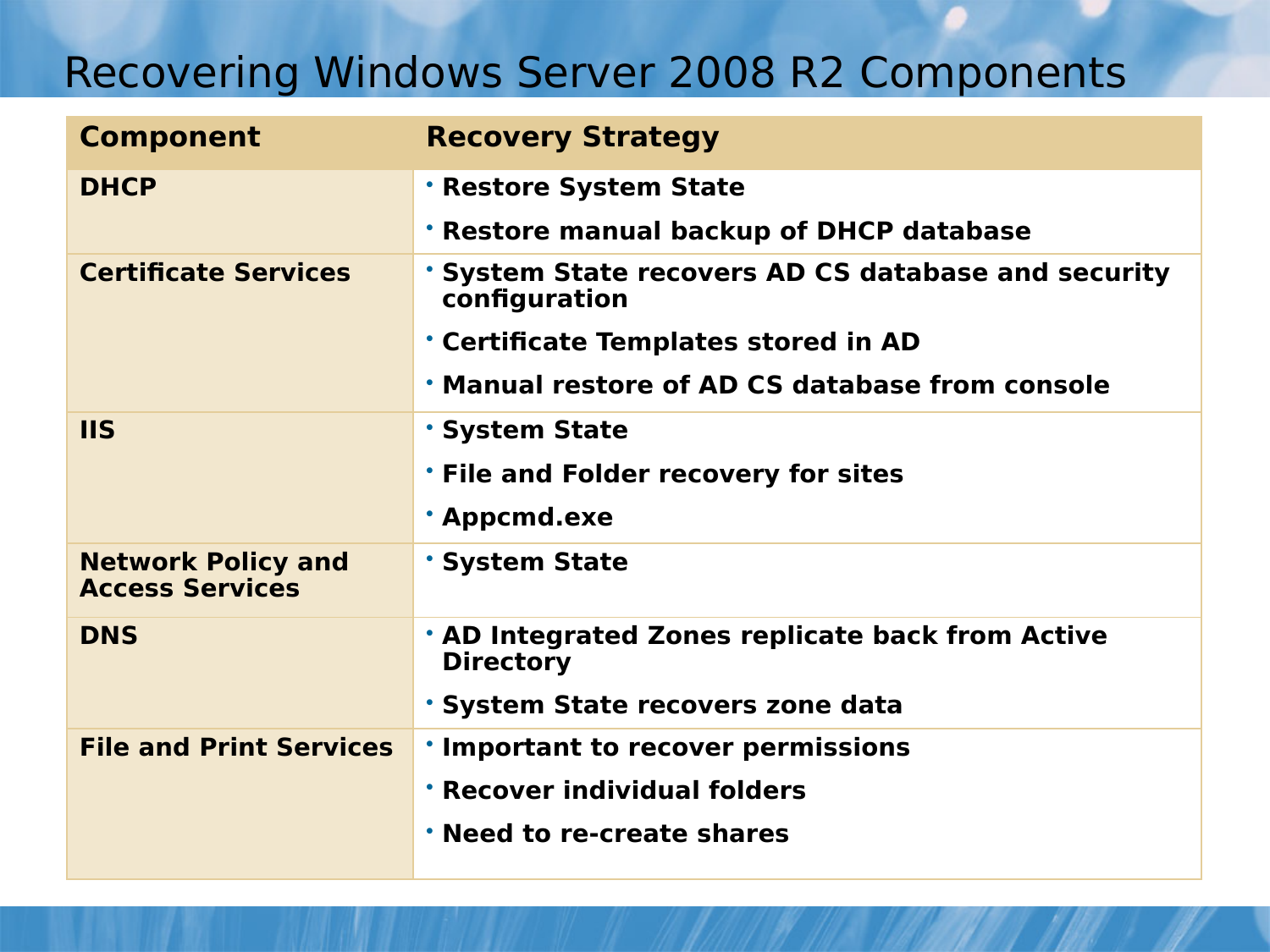

# Recovering Windows Server 2008 R2 Components
| Component | Recovery Strategy |
| --- | --- |
| DHCP | Restore System State Restore manual backup of DHCP database |
| Certificate Services | System State recovers AD CS database and security configuration Certificate Templates stored in AD Manual restore of AD CS database from console |
| IIS | System State File and Folder recovery for sites Appcmd.exe |
| Network Policy and Access Services | System State |
| DNS | AD Integrated Zones replicate back from Active Directory System State recovers zone data |
| File and Print Services | Important to recover permissions Recover individual folders Need to re-create shares |